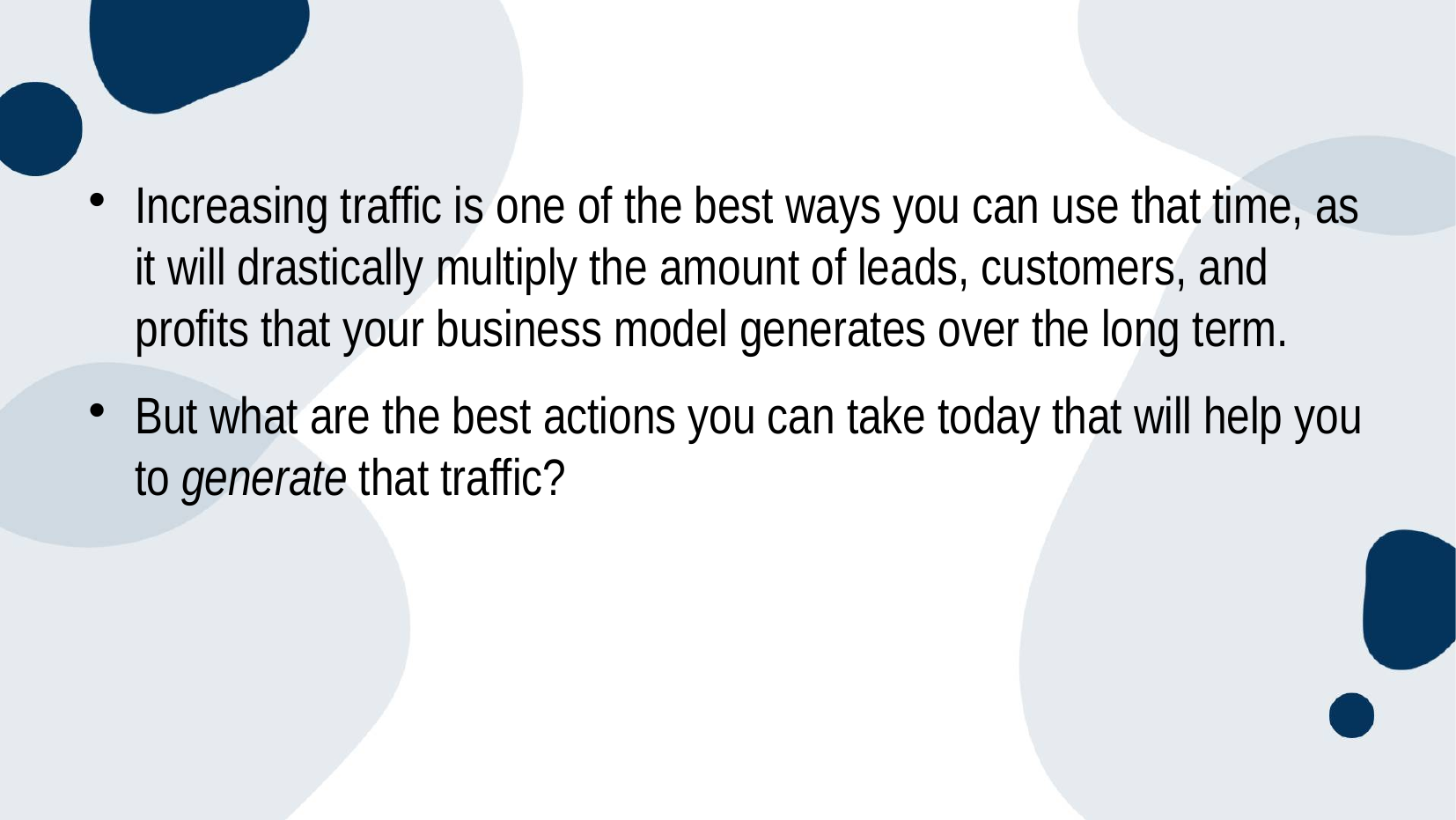

Increasing traffic is one of the best ways you can use that time, as it will drastically multiply the amount of leads, customers, and profits that your business model generates over the long term.
But what are the best actions you can take today that will help you to generate that traffic?